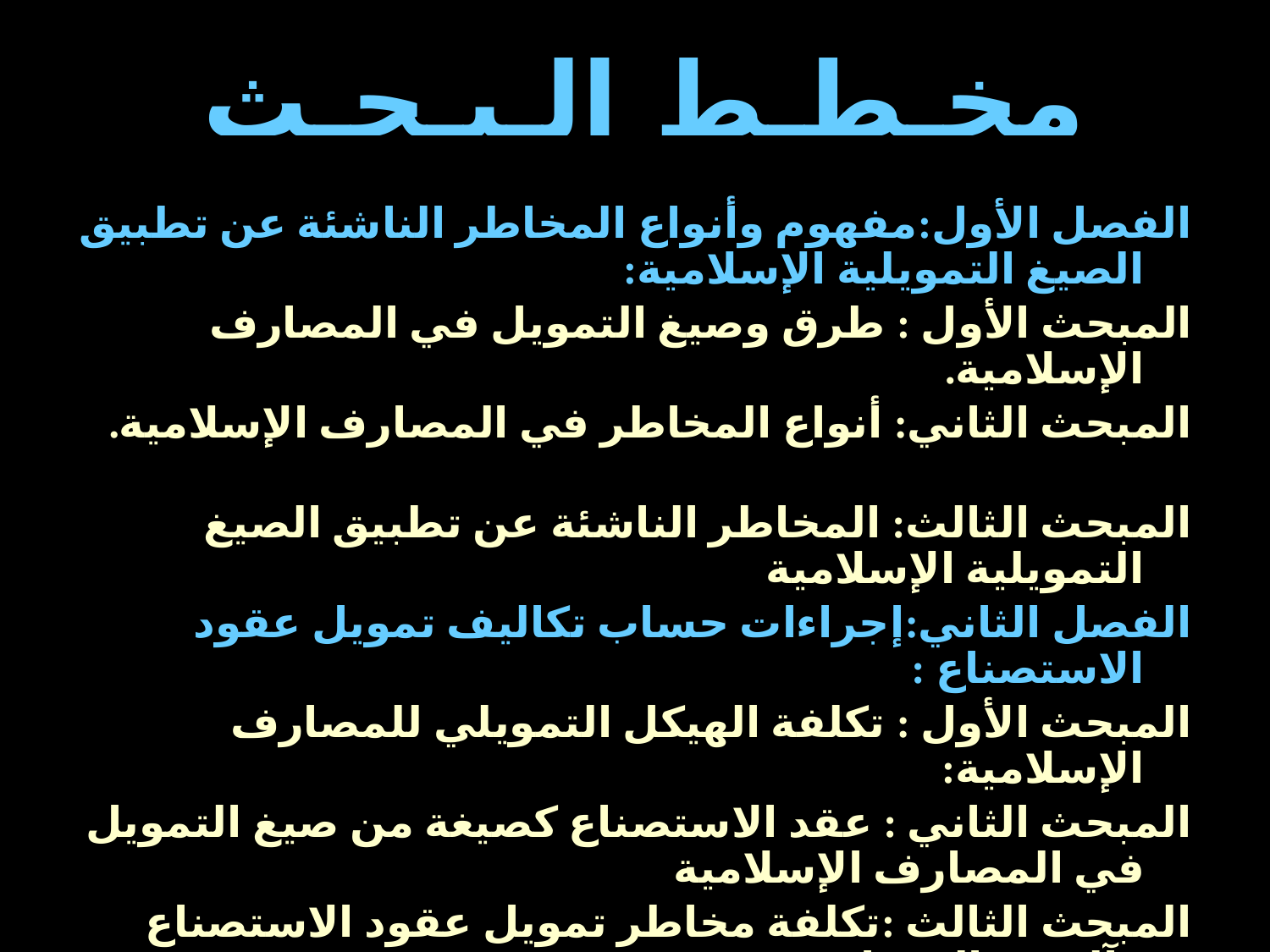

# مخـطـط الـبـحـث

الفصل الأول:مفهوم وأنواع المخاطر الناشئة عن تطبيق الصيغ التمويلية الإسلامية:
المبحث الأول : طرق وصيغ التمويل في المصارف الإسلامية.
المبحث الثاني: أنواع المخاطر في المصارف الإسلامية.
المبحث الثالث: المخاطر الناشئة عن تطبيق الصيغ التمويلية الإسلامية
الفصل الثاني:إجراءات حساب تكاليف تمويل عقود الاستصناع :
المبحث الأول : تكلفة الهيكل التمويلي للمصارف الإسلامية:
المبحث الثاني : عقد الاستصناع كصيغة من صيغ التمويل في المصارف الإسلامية
المبحث الثالث :تكلفة مخاطر تمويل عقود الاستصناع وآلية معالجتها:
الفصل الثالث:الدراسة التطبيقية :
المبحث الأول : دراسة مخاطر مصرف قطر الإسلامي ومخاطر عقد الاستصناع
المبحث الثاني : دراسة مخاطر مصرف الراجحي ومخاطر عقد الاستصناع.